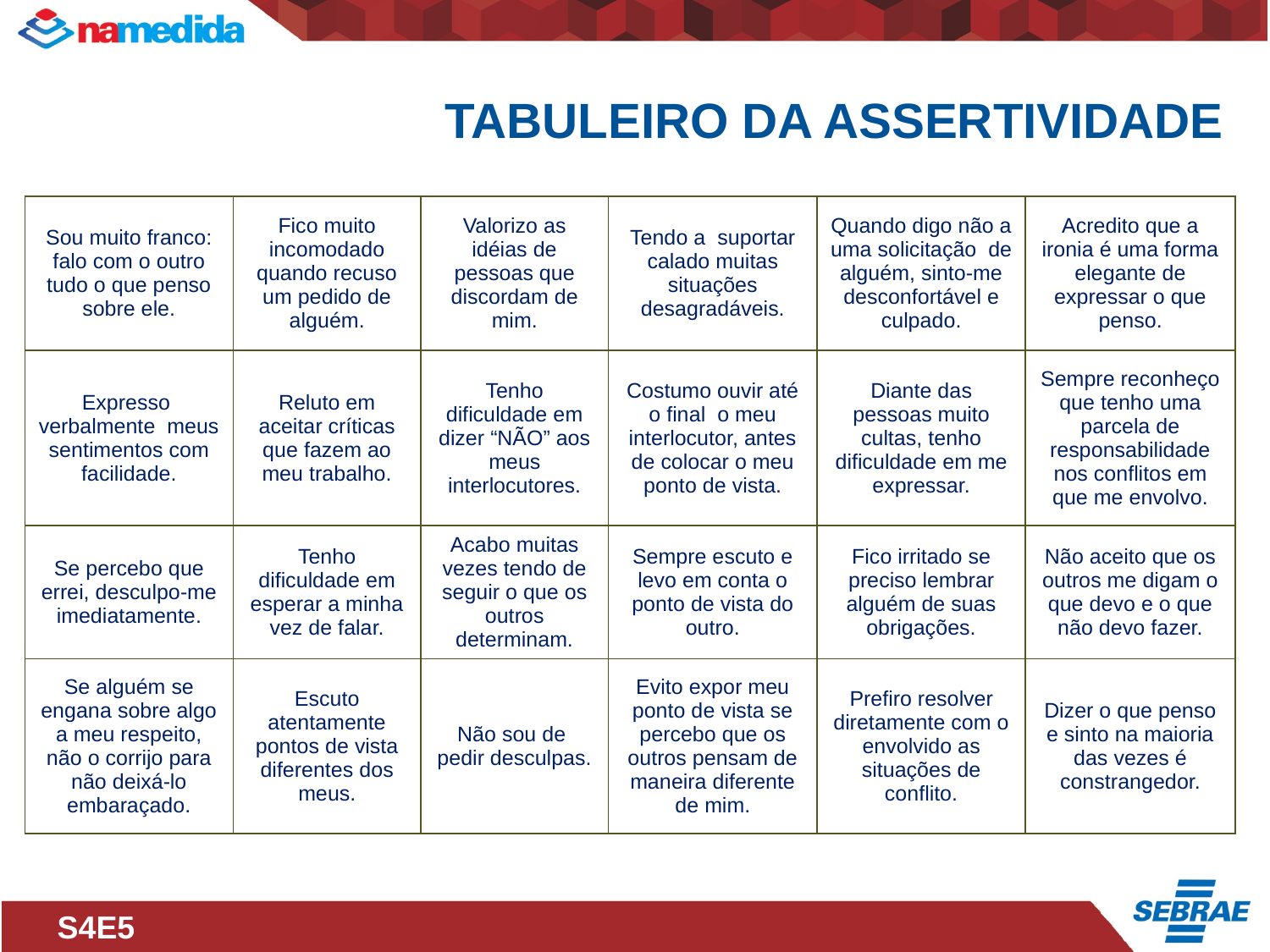

Tabuleiro da Assertividade

| Sou muito franco: falo com o outro tudo o que penso sobre ele. | Fico muito incomodado quando recuso um pedido de alguém. | Valorizo as idéias de pessoas que discordam de mim. | Tendo a suportar calado muitas situações desagradáveis. | Quando digo não a uma solicitação de alguém, sinto-me desconfortável e culpado. | Acredito que a ironia é uma forma elegante de expressar o que penso. |
| --- | --- | --- | --- | --- | --- |
| Expresso verbalmente meus sentimentos com facilidade. | Reluto em aceitar críticas que fazem ao meu trabalho. | Tenho dificuldade em dizer “NÃO” aos meus interlocutores. | Costumo ouvir até o final o meu interlocutor, antes de colocar o meu ponto de vista. | Diante das pessoas muito cultas, tenho dificuldade em me expressar. | Sempre reconheço que tenho uma parcela de responsabilidade nos conflitos em que me envolvo. |
| Se percebo que errei, desculpo-me imediatamente. | Tenho dificuldade em esperar a minha vez de falar. | Acabo muitas vezes tendo de seguir o que os outros determinam. | Sempre escuto e levo em conta o ponto de vista do outro. | Fico irritado se preciso lembrar alguém de suas obrigações. | Não aceito que os outros me digam o que devo e o que não devo fazer. |
| Se alguém se engana sobre algo a meu respeito, não o corrijo para não deixá-lo embaraçado. | Escuto atentamente pontos de vista diferentes dos meus. | Não sou de pedir desculpas. | Evito expor meu ponto de vista se percebo que os outros pensam de maneira diferente de mim. | Prefiro resolver diretamente com o envolvido as situações de conflito. | Dizer o que penso e sinto na maioria das vezes é constrangedor. |
S4E5